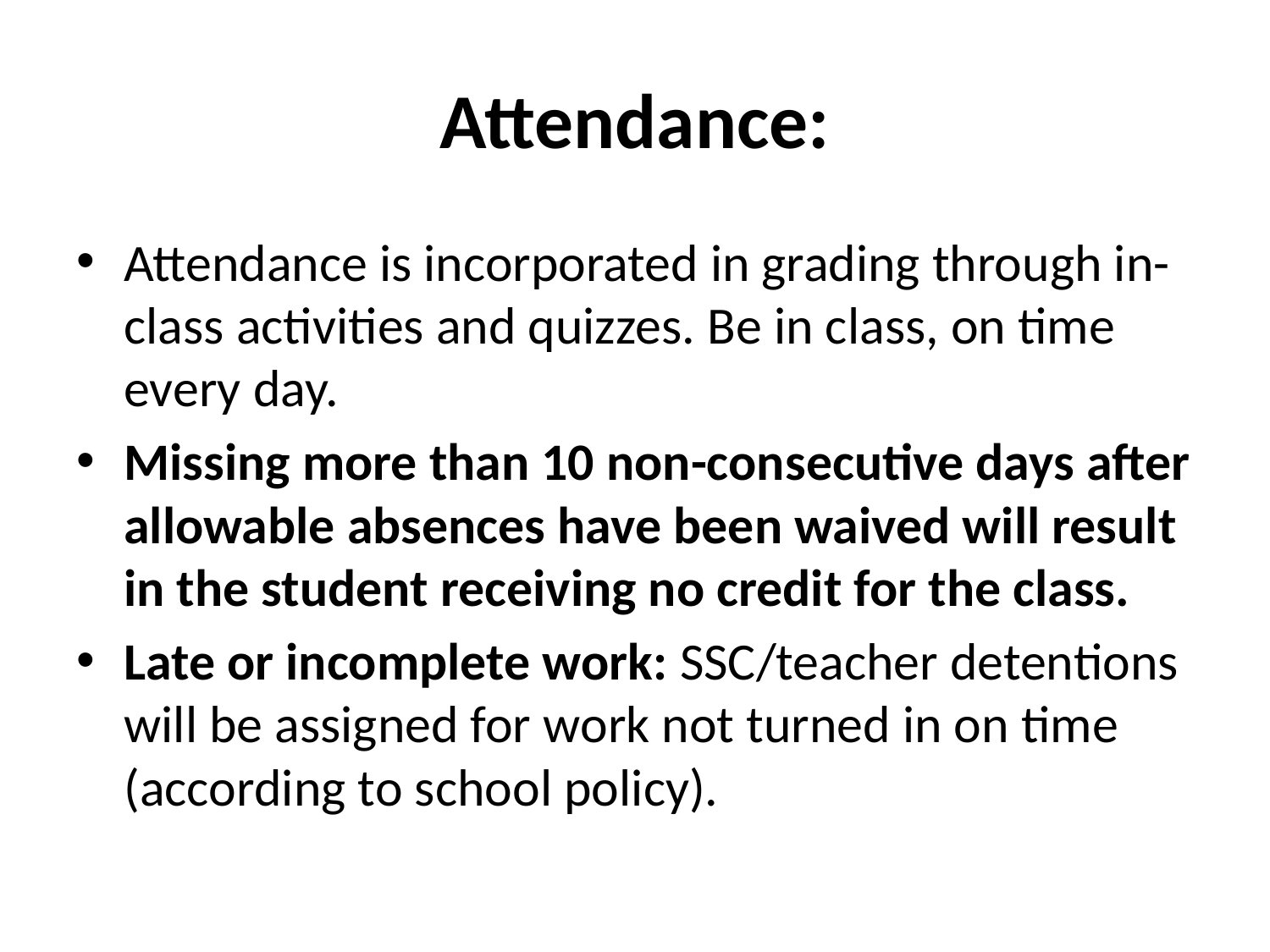

# Attendance:
Attendance is incorporated in grading through in-class activities and quizzes. Be in class, on time every day.
Missing more than 10 non-consecutive days after allowable absences have been waived will result in the student receiving no credit for the class.
Late or incomplete work: SSC/teacher detentions will be assigned for work not turned in on time (according to school policy).